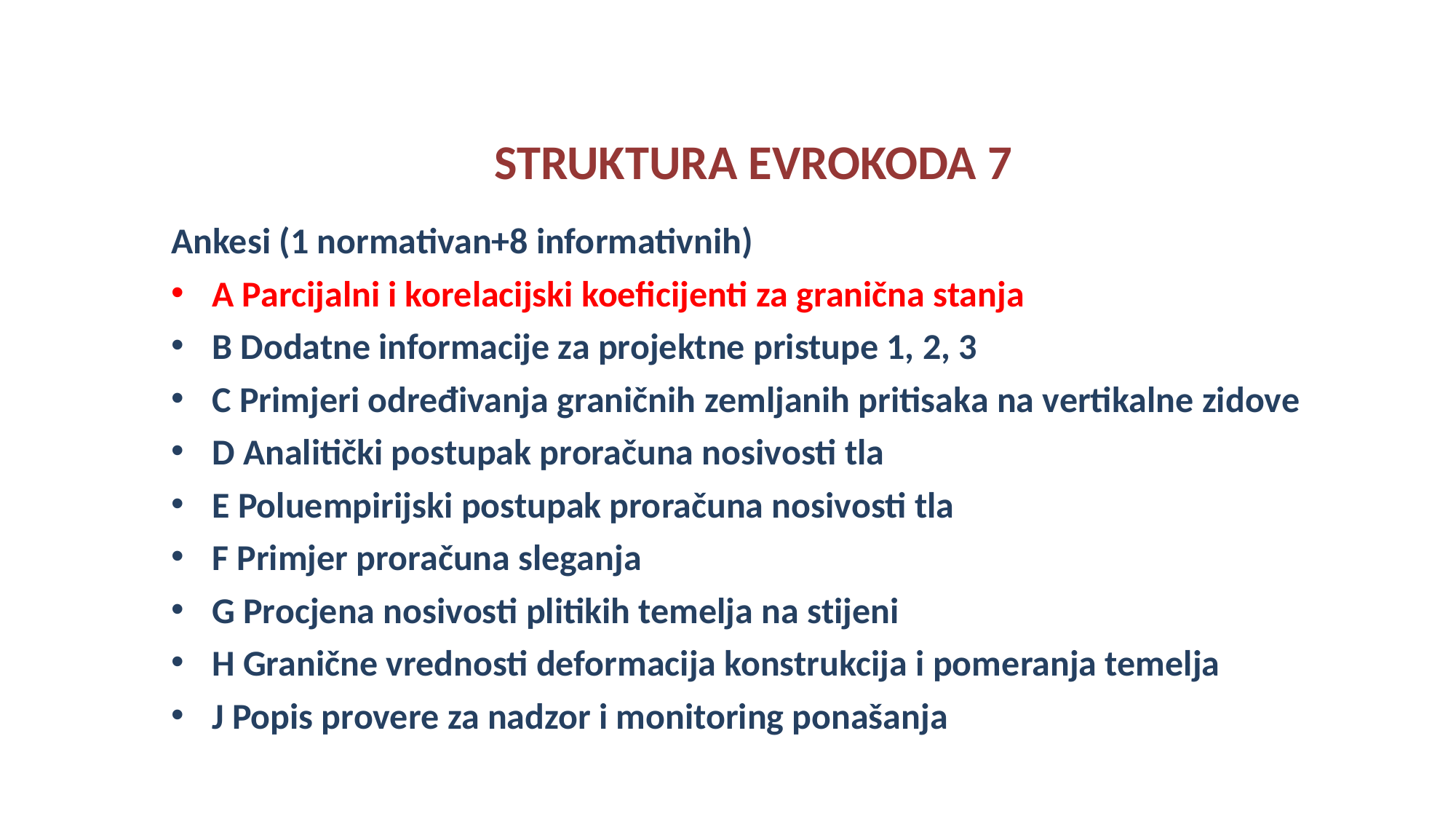

STRUKTURA EVROKODA 7
Ankesi (1 normativan+8 informativnih)
A Parcijalni i korelacijski koeficijenti za granična stanja
B Dodatne informacije za projektne pristupe 1, 2, 3
C Primjeri određivanja graničnih zemljanih pritisaka na vertikalne zidove
D Analitički postupak proračuna nosivosti tla
E Poluempirijski postupak proračuna nosivosti tla
F Primjer proračuna sleganja
G Procjena nosivosti plitikih temelja na stijeni
H Granične vrednosti deformacija konstrukcija i pomeranja temelja
J Popis provere za nadzor i monitoring ponašanja